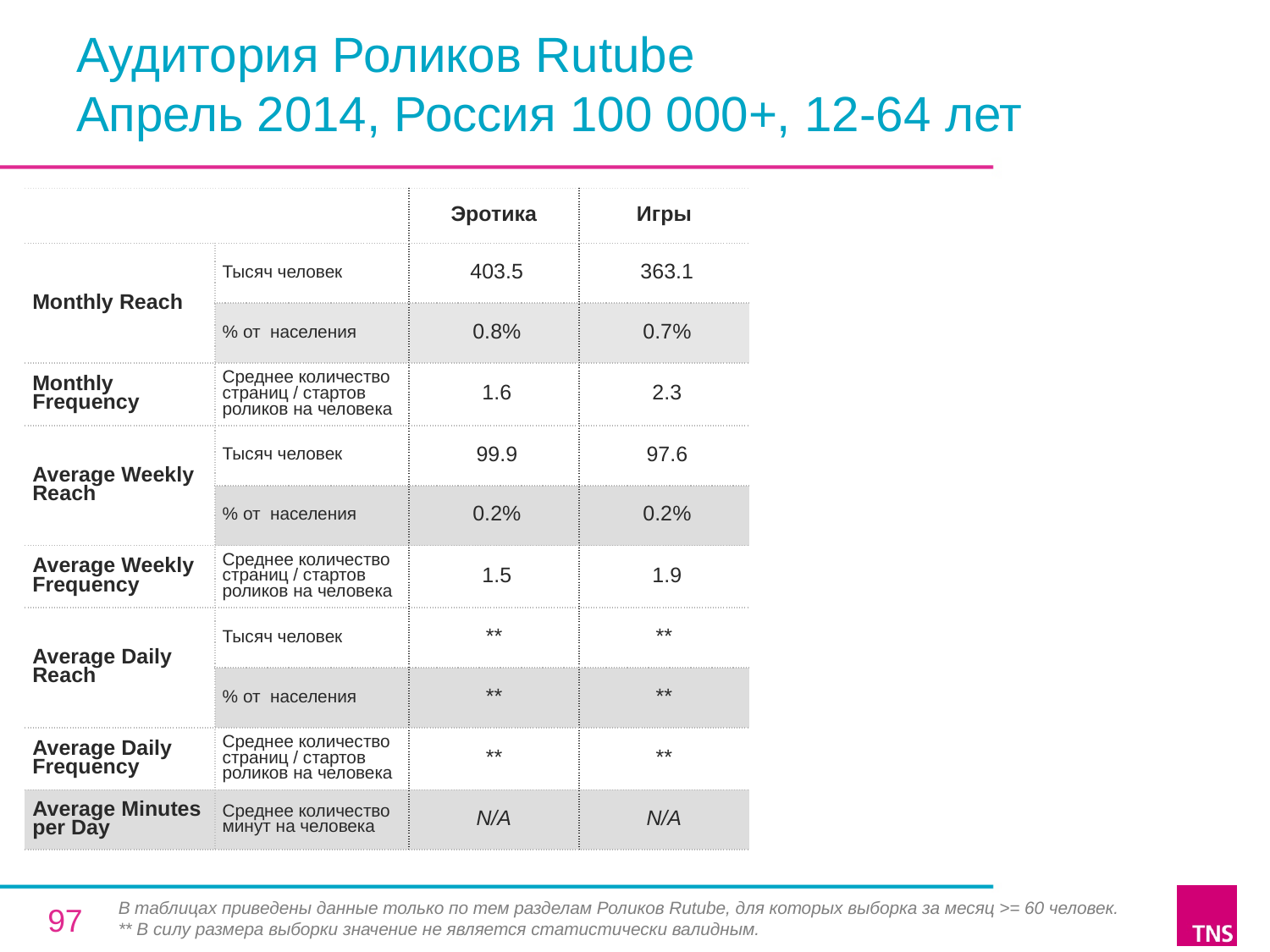

# Аудитория Роликов Rutube Апрель 2014, Россия 100 000+, 12-64 лет
|  |  | Эротика | Игры |
| --- | --- | --- | --- |
| Monthly Reach | Тысяч человек | 403.5 | 363.1 |
|  | % от населения | 0.8% | 0.7% |
| Monthly Frequency | Среднее количество страниц / стартов роликов на человека | 1.6 | 2.3 |
| Average Weekly Reach | Тысяч человек | 99.9 | 97.6 |
|  | % от населения | 0.2% | 0.2% |
| Average Weekly Frequency | Среднее количество страниц / стартов роликов на человека | 1.5 | 1.9 |
| Average Daily Reach | Тысяч человек | \*\* | \*\* |
|  | % от населения | \*\* | \*\* |
| Average Daily Frequency | Среднее количество страниц / стартов роликов на человека | \*\* | \*\* |
| Average Minutes per Day | Среднее количество минут на человека | N/A | N/A |
В таблицах приведены данные только по тем разделам Роликов Rutube, для которых выборка за месяц >= 60 человек.
** В силу размера выборки значение не является статистически валидным.
97